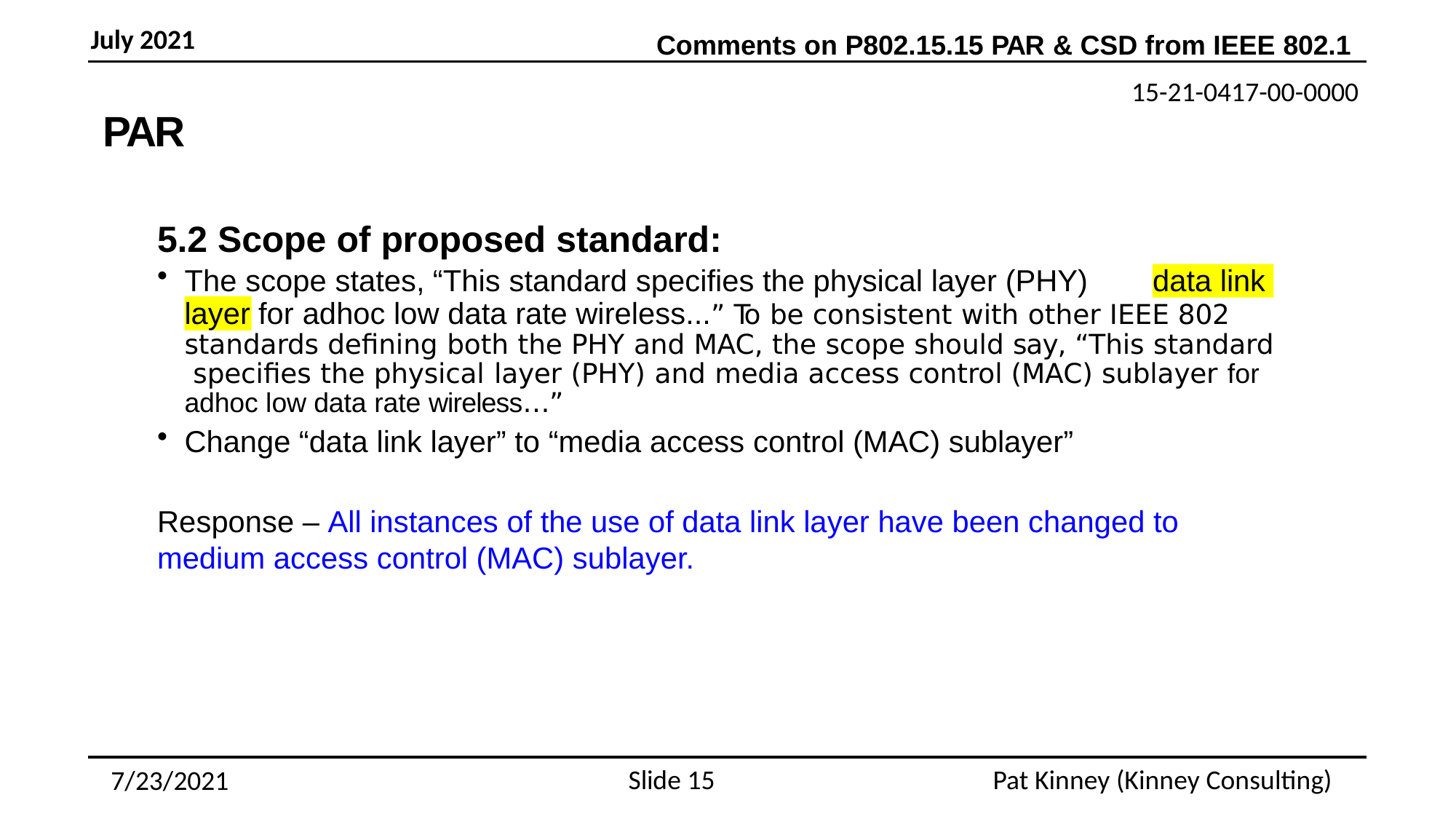

July 2021
Comments on P802.15.15 PAR & CSD from IEEE 802.1
PAR

5.2 Scope of proposed standard:
The scope states, “This standard specifies the physical layer (PHY) and
data link
for adhoc low data rate wireless...” To be consistent with other IEEE 802
layer
standards defining both the PHY and MAC, the scope should say, “This standard  specifies the physical layer (PHY) and media access control (MAC) sublayer for  adhoc low data rate wireless…”
Change “data link layer” to “media access control (MAC) sublayer”

Response – All instances of the use of data link layer have been changed to medium access control (MAC) sublayer.

Slide 15
Pat Kinney (Kinney Consulting)
7/23/2021